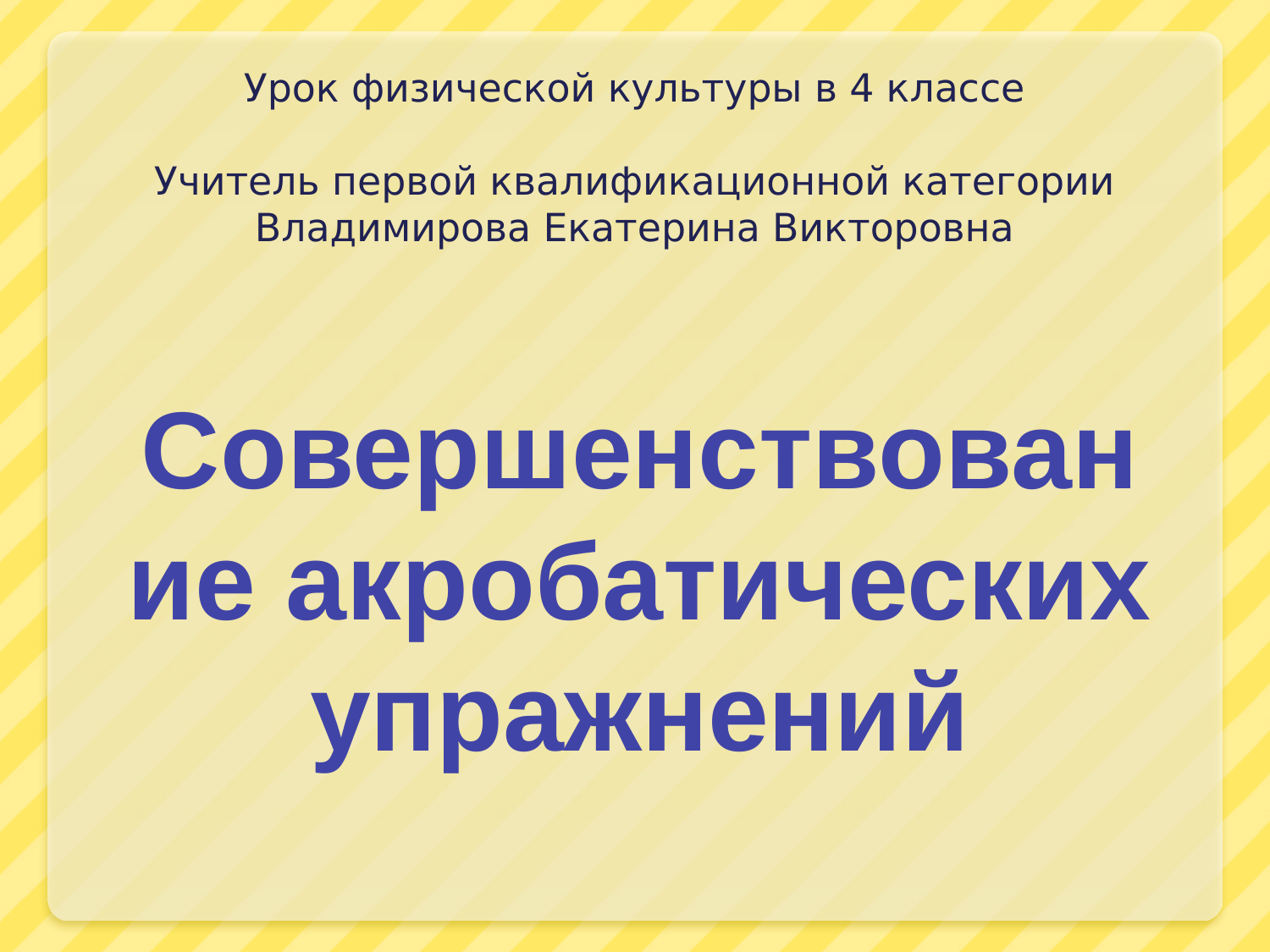

Урок физической культуры в 4 классе

Учитель первой квалификационной категории Владимирова Екатерина Викторовна
# Совершенствование акробатических упражнений